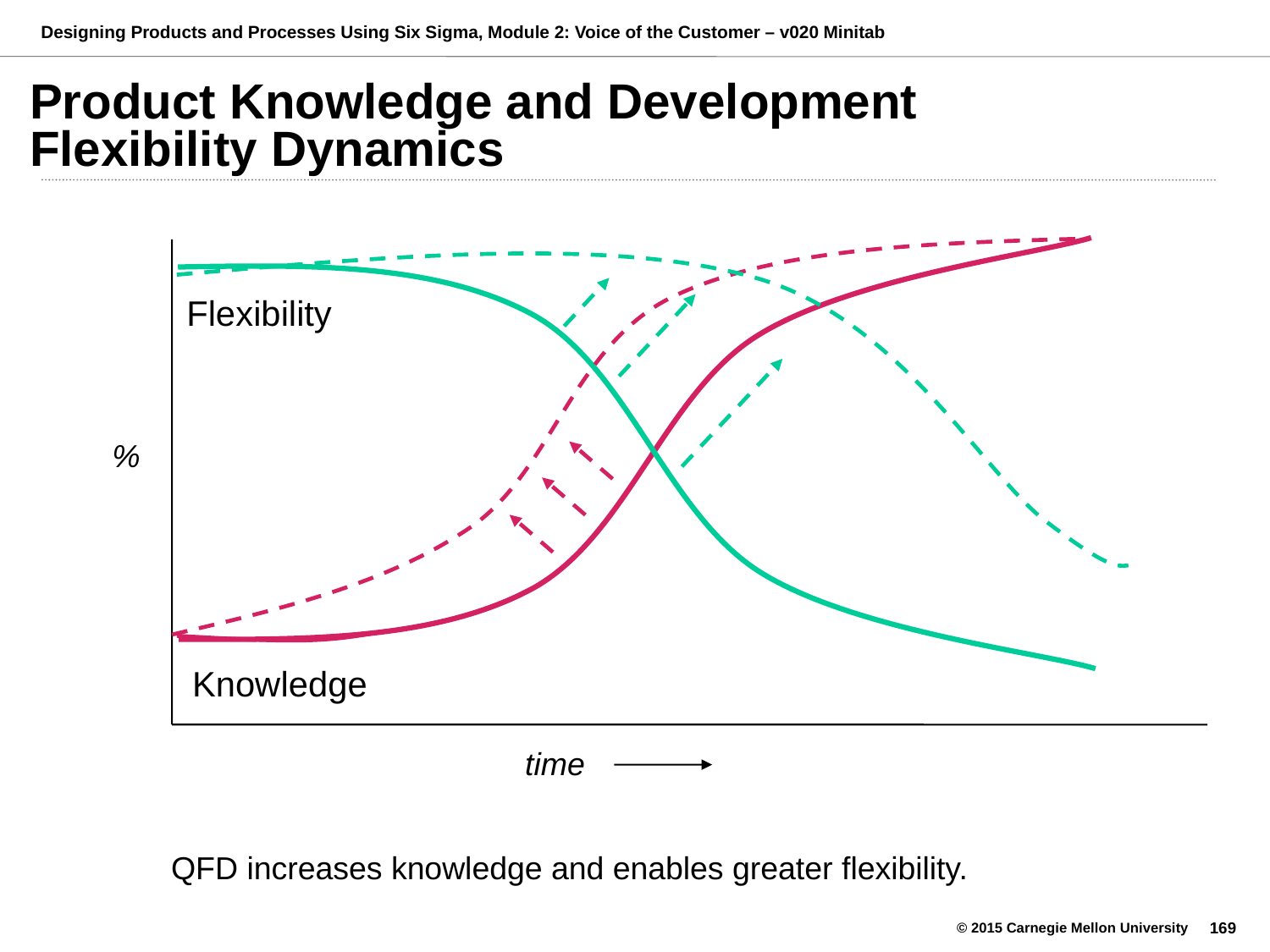

# Product Knowledge and Development Flexibility Dynamics

Flexibility
%

Knowledge

time

QFD increases knowledge and enables greater flexibility.